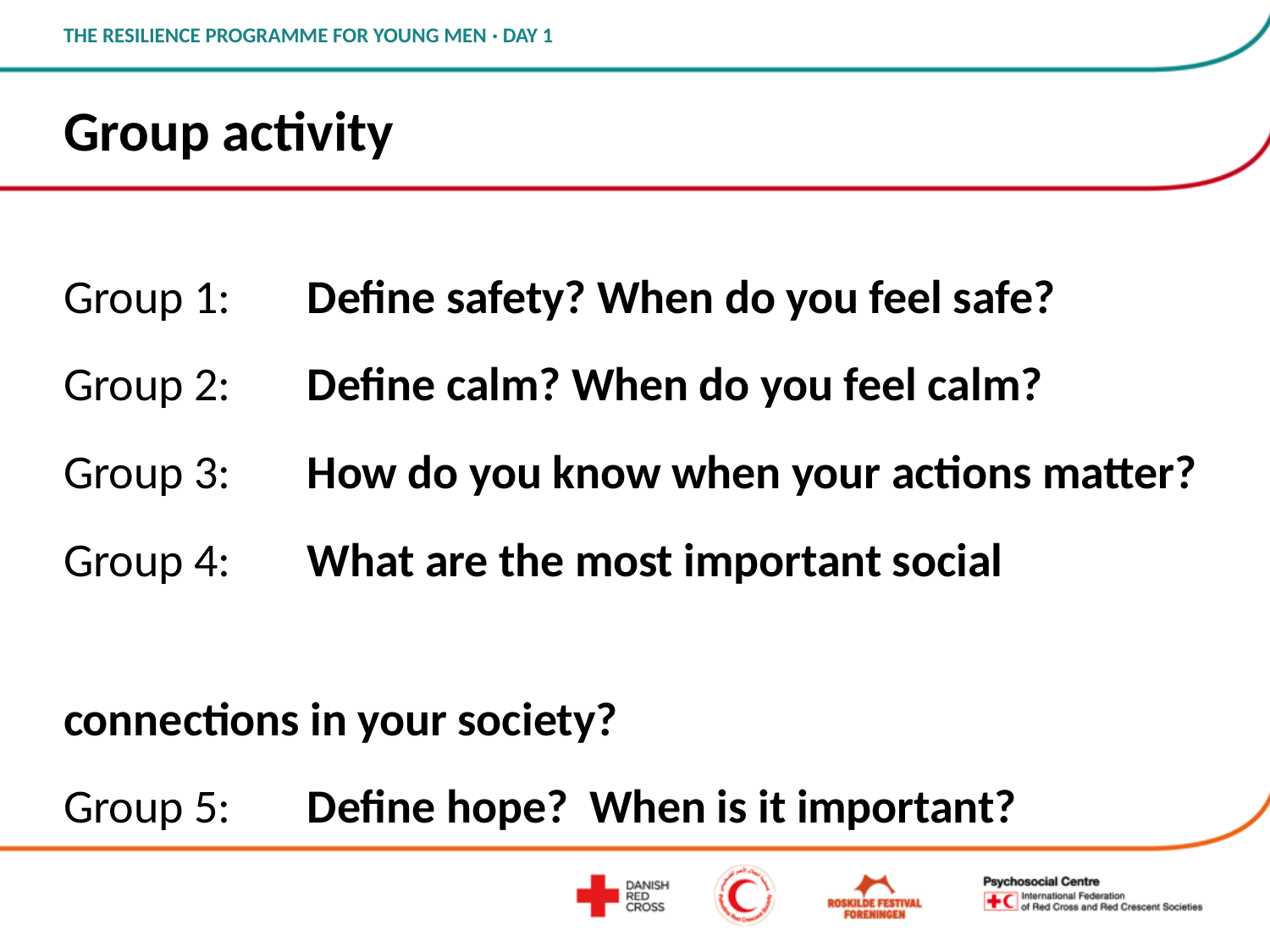

# Group activity
Group 1:	Define safety? When do you feel safe?
Group 2:	Define calm? When do you feel calm?
Group 3:	How do you know when your actions matter?
Group 4:	What are the most important social				                                                                                               	            connections in your society?
Group 5:	Define hope?  When is it important?